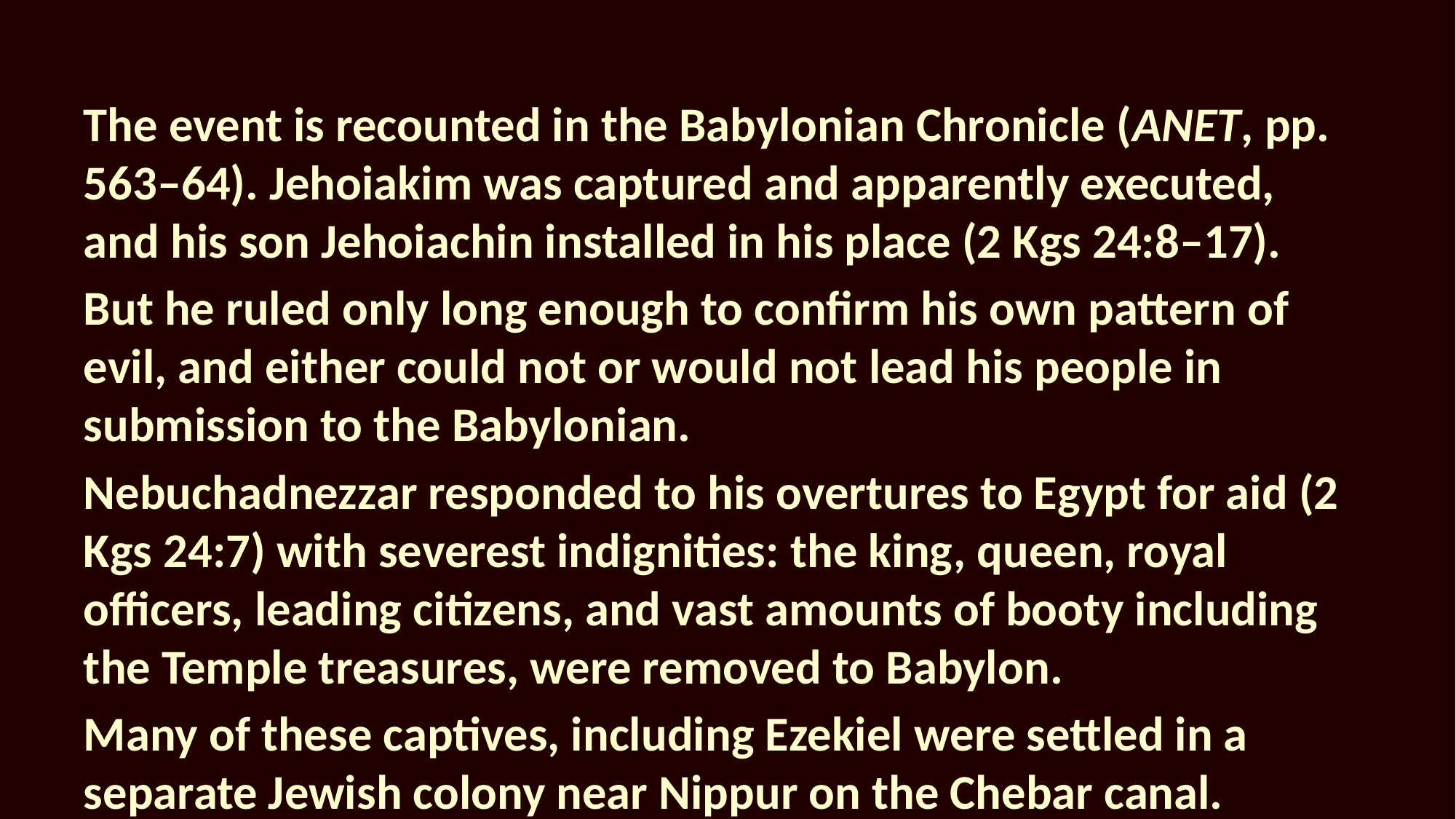

The event is recounted in the Babylonian Chronicle (ANET, pp. 563–64). Jehoiakim was captured and apparently executed, and his son Jehoiachin installed in his place (2 Kgs 24:8–17).
But he ruled only long enough to confirm his own pattern of evil, and either could not or would not lead his people in submission to the Babylonian.
Nebuchadnezzar responded to his overtures to Egypt for aid (2 Kgs 24:7) with severest indignities: the king, queen, royal officers, leading citizens, and vast amounts of booty including the Temple treasures, were removed to Babylon.
Many of these captives, including Ezekiel were settled in a separate Jewish colony near Nippur on the Chebar canal.